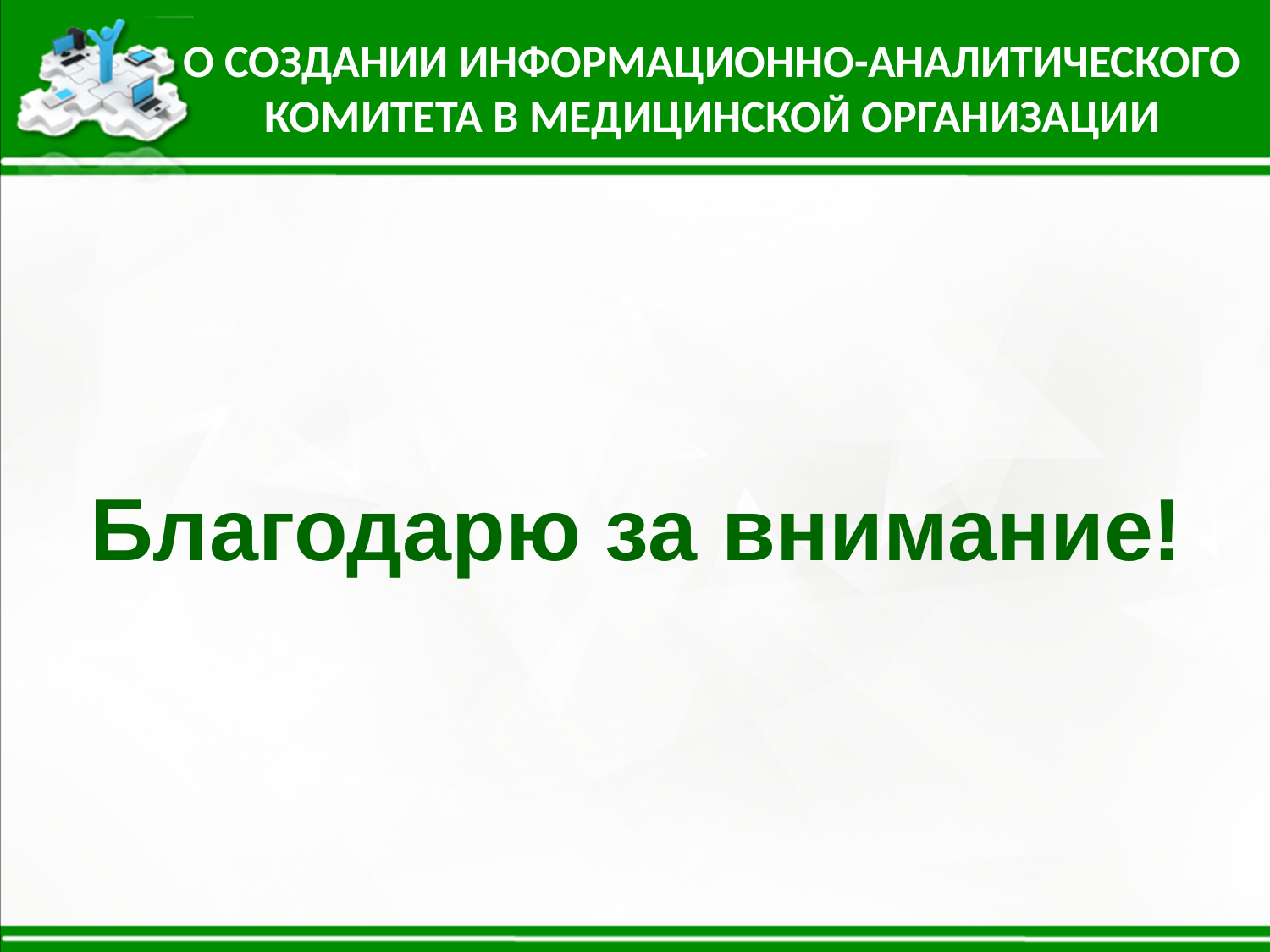

О СОЗДАНИИ ИНФОРМАЦИОННО-АНАЛИТИЧЕСКОГО КОМИТЕТА В МЕДИЦИНСКОЙ ОРГАНИЗАЦИИ
Благодарю за внимание!